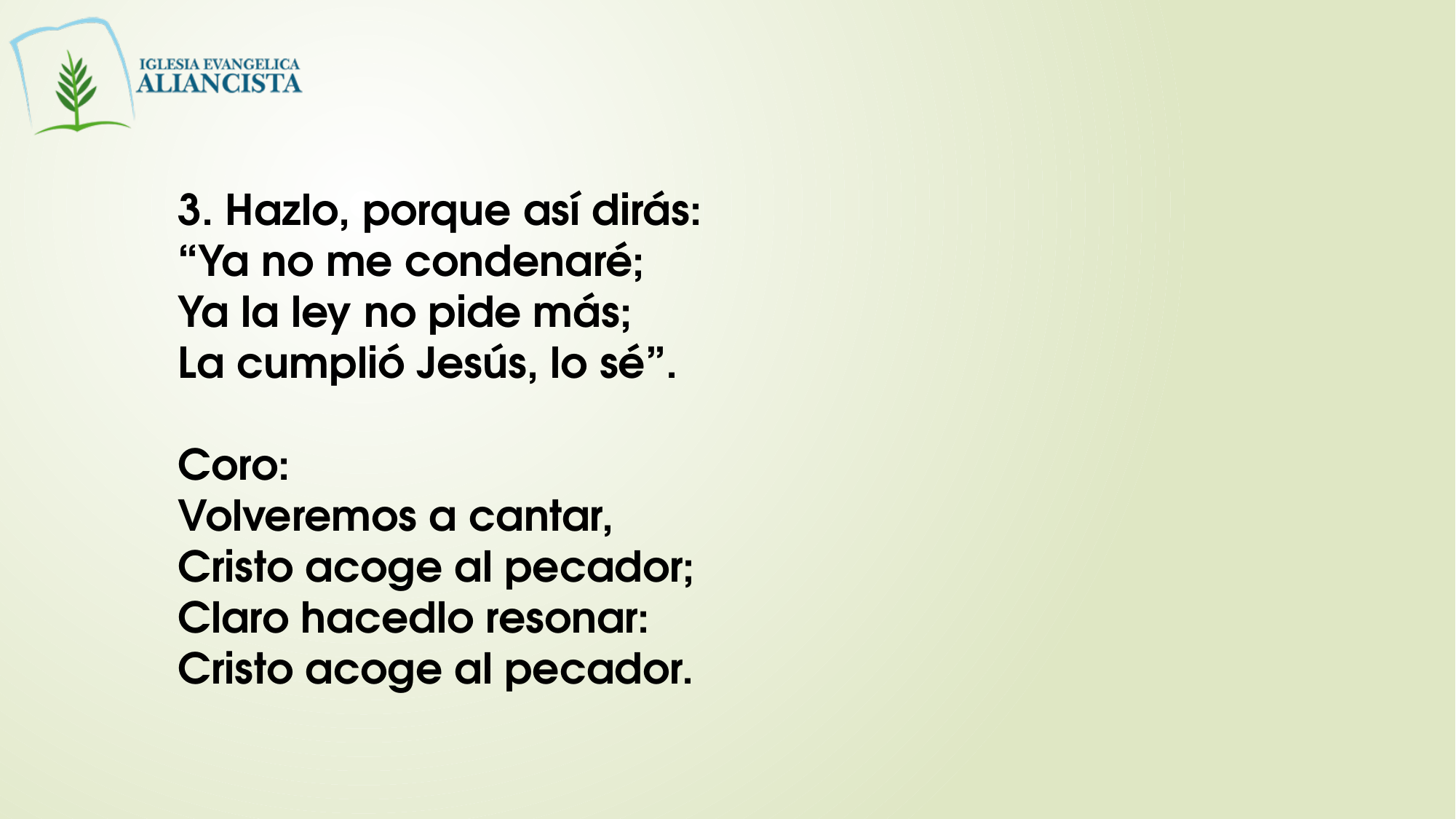

3. Hazlo, porque así dirás:
“Ya no me condenaré;
Ya la ley no pide más;
La cumplió Jesús, lo sé”.

Coro:
Volveremos a cantar,
Cristo acoge al pecador;
Claro hacedlo resonar:
Cristo acoge al pecador.